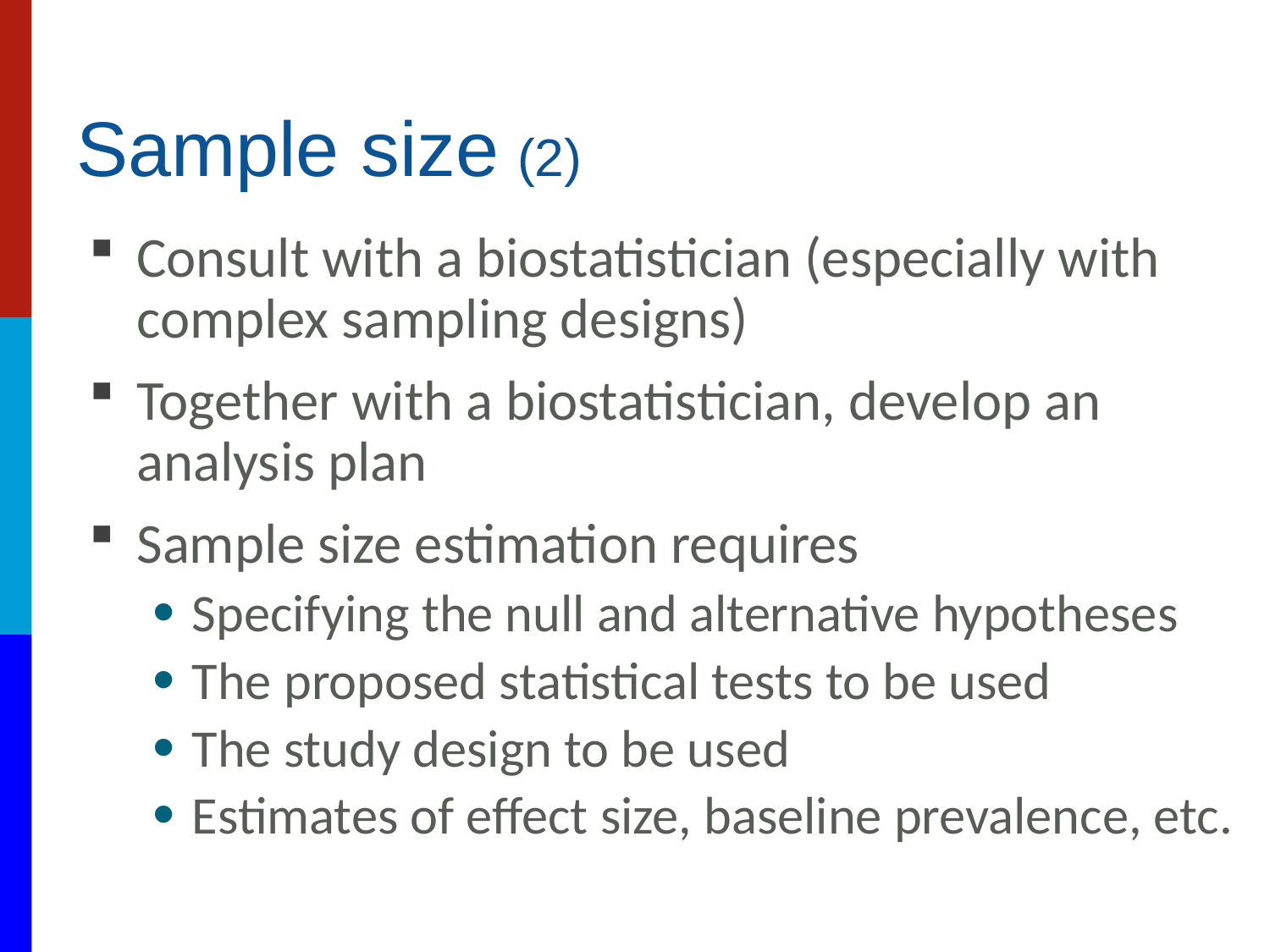

# Sample size (2)
Consult with a biostatistician (especially with complex sampling designs)
Together with a biostatistician, develop an analysis plan
Sample size estimation requires
Specifying the null and alternative hypotheses
The proposed statistical tests to be used
The study design to be used
Estimates of effect size, baseline prevalence, etc.